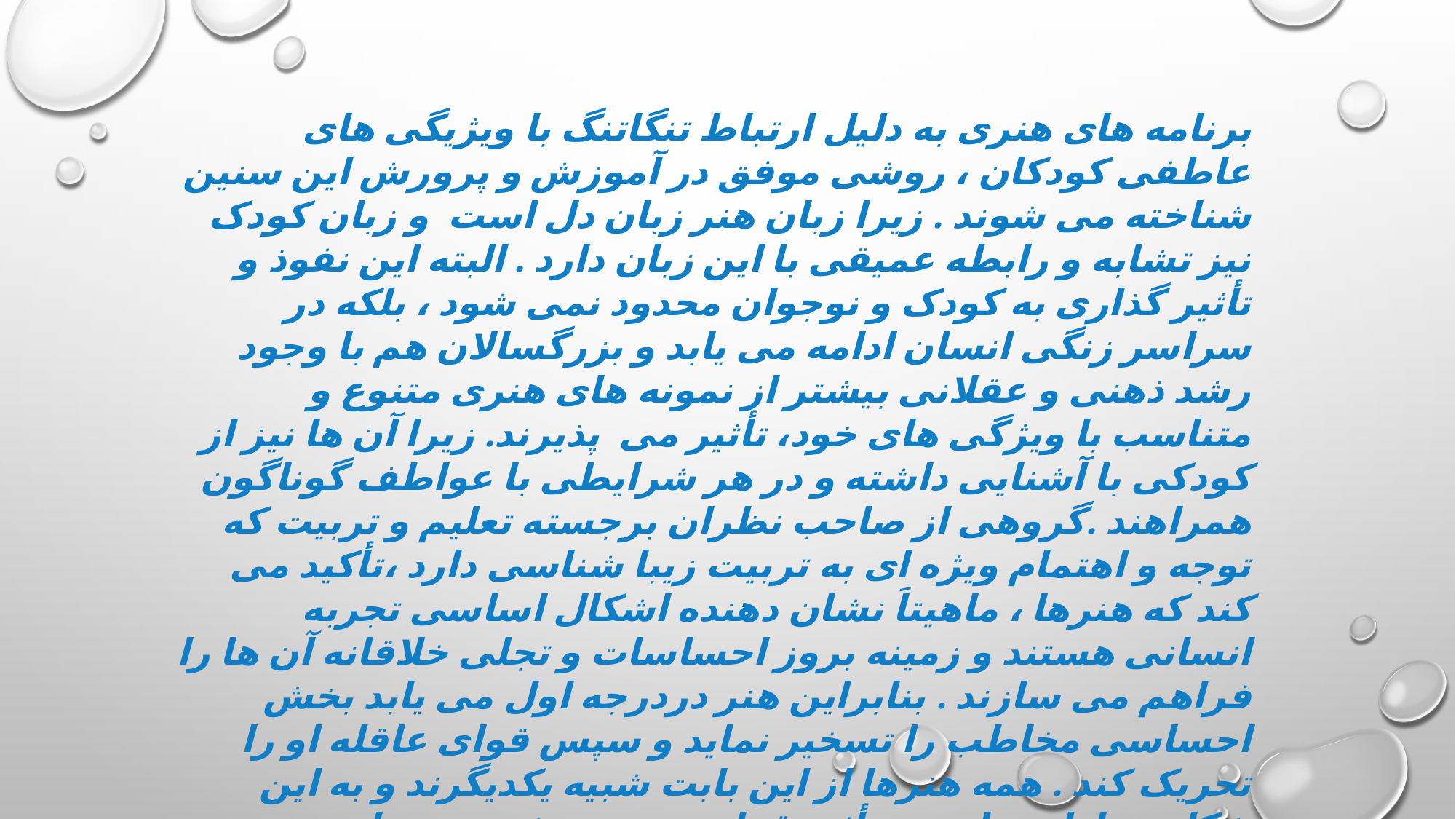

برنامه های هنری به دلیل ارتباط تنگاتنگ با ویژیگی های عاطفی کودکان ، روشی موفق در آموزش و پرورش این سنین شناخته می شوند . زیرا زبان هنر زبان دل است  و زبان کودک نیز تشابه و رابطه عمیقی با این زبان دارد . البته این نفوذ و تأثیر گذاری به کودک و نوجوان محدود نمی شود ، بلکه در سراسر زنگی انسان ادامه می یابد و بزرگسالان هم با وجود رشد ذهنی و عقلانی بیشتر از نمونه های هنری متنوع و متناسب با ویژگی های خود، تأثیر می  پذیرند. زیرا آن ها نیز از کودکی با آشنایی داشته و در هر شرایطی با عواطف گوناگون همراهند .گروهی از صاحب نظران برجسته تعلیم و تربیت که توجه و اهتمام ویژه ای به تربیت زیبا شناسی دارد ،تأکید می کند که هنرها ، ماهیتاَ نشان دهنده اشکال اساسی تجربه انسانی هستند و زمینه بروز احساسات و تجلی خلاقانه آن ها را فراهم می سازند . بنابراین هنر دردرجه اول می یابد بخش احساسی مخاطب را تسخیر نماید و سپس قوای عاقله او را تحریک کند . همه هنرها از این بابت شبیه یکدیگرند و به این شکل مخاطب را تحت تأثیر قرار میدهند . شعری زیبا و پر معنی می تواندعواطف ادمی را تحت تأثیر قرار داده ، وجدان خفته وی را بیدار و حیات را  در نگاهش جلوه ای دیگر بخشد.